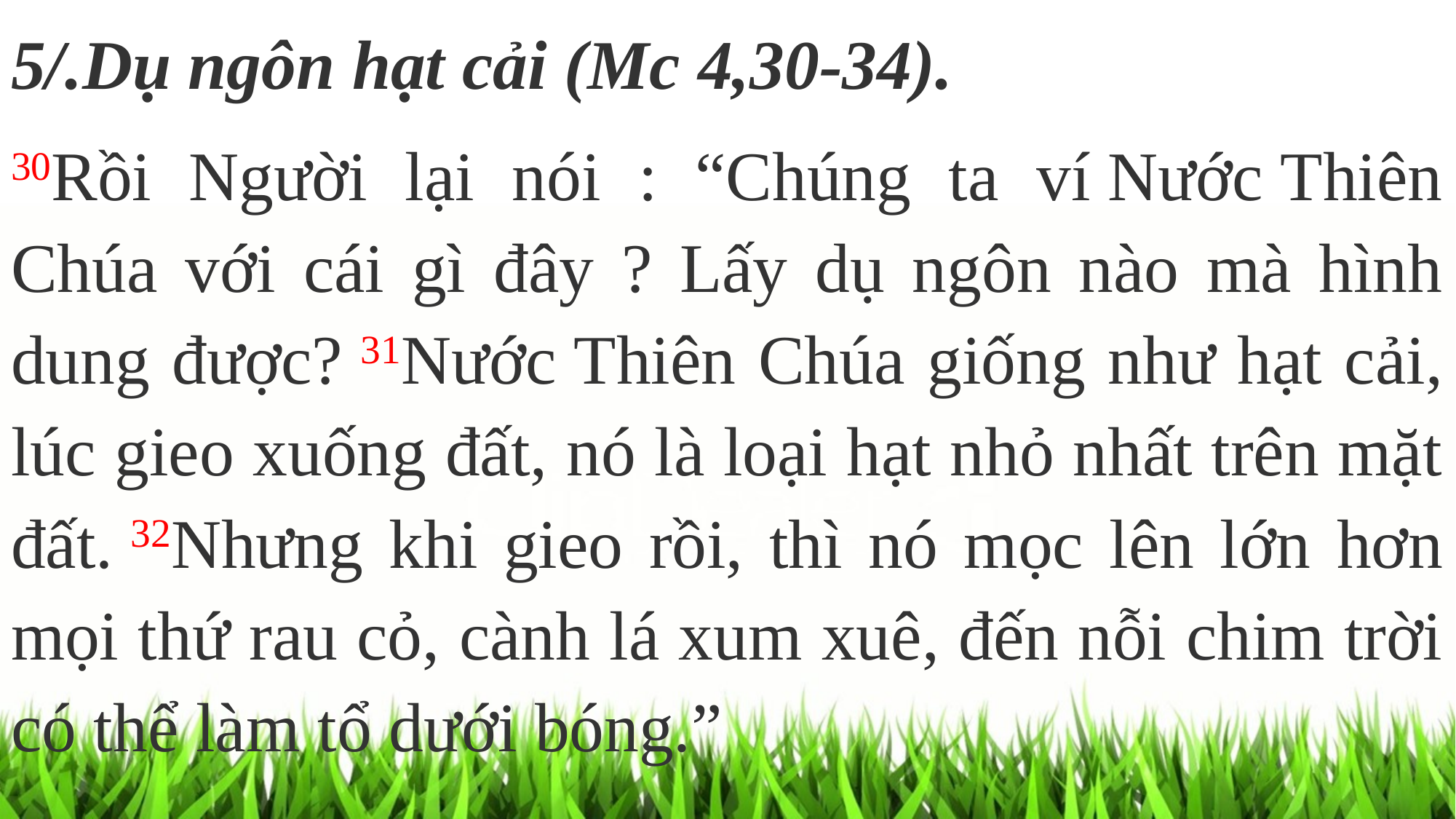

5/.Dụ ngôn hạt cải (Mc 4,30-34).
30Rồi Người lại nói : “Chúng ta ví Nước Thiên Chúa với cái gì đây ? Lấy dụ ngôn nào mà hình dung được? 31Nước Thiên Chúa giống như hạt cải, lúc gieo xuống đất, nó là loại hạt nhỏ nhất trên mặt đất. 32Nhưng khi gieo rồi, thì nó mọc lên lớn hơn mọi thứ rau cỏ, cành lá xum xuê, đến nỗi chim trời có thể làm tổ dưới bóng.”